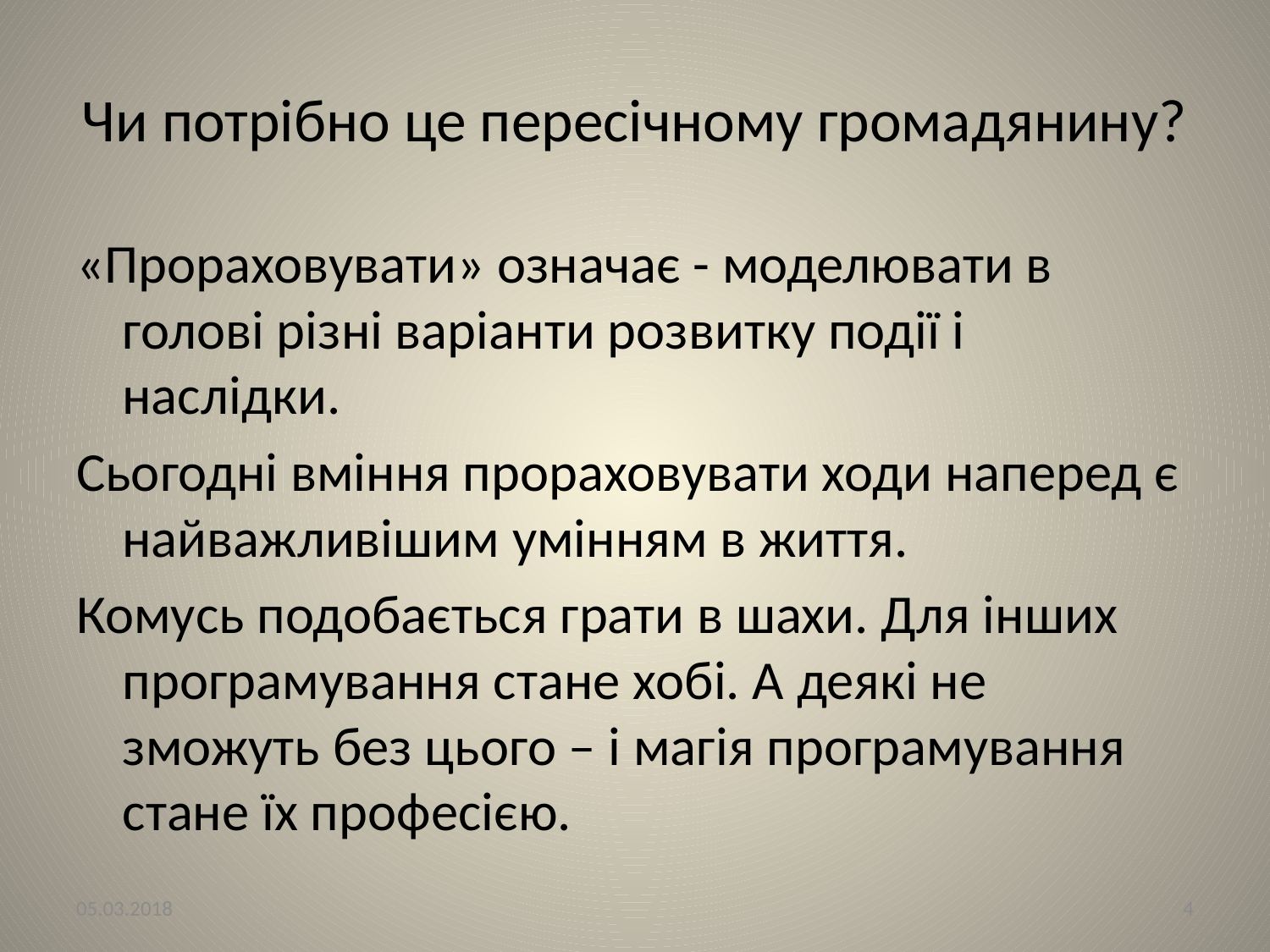

# Чи потрібно це пересічному громадянину?
«Прораховувати» означає - моделювати в голові різні варіанти розвитку події і наслідки.
Сьогодні вміння прораховувати ходи наперед є найважливішим умінням в життя.
Комусь подобається грати в шахи. Для інших програмування стане хобі. А деякі не зможуть без цього – і магія програмування стане їх професією.
05.03.2018
4